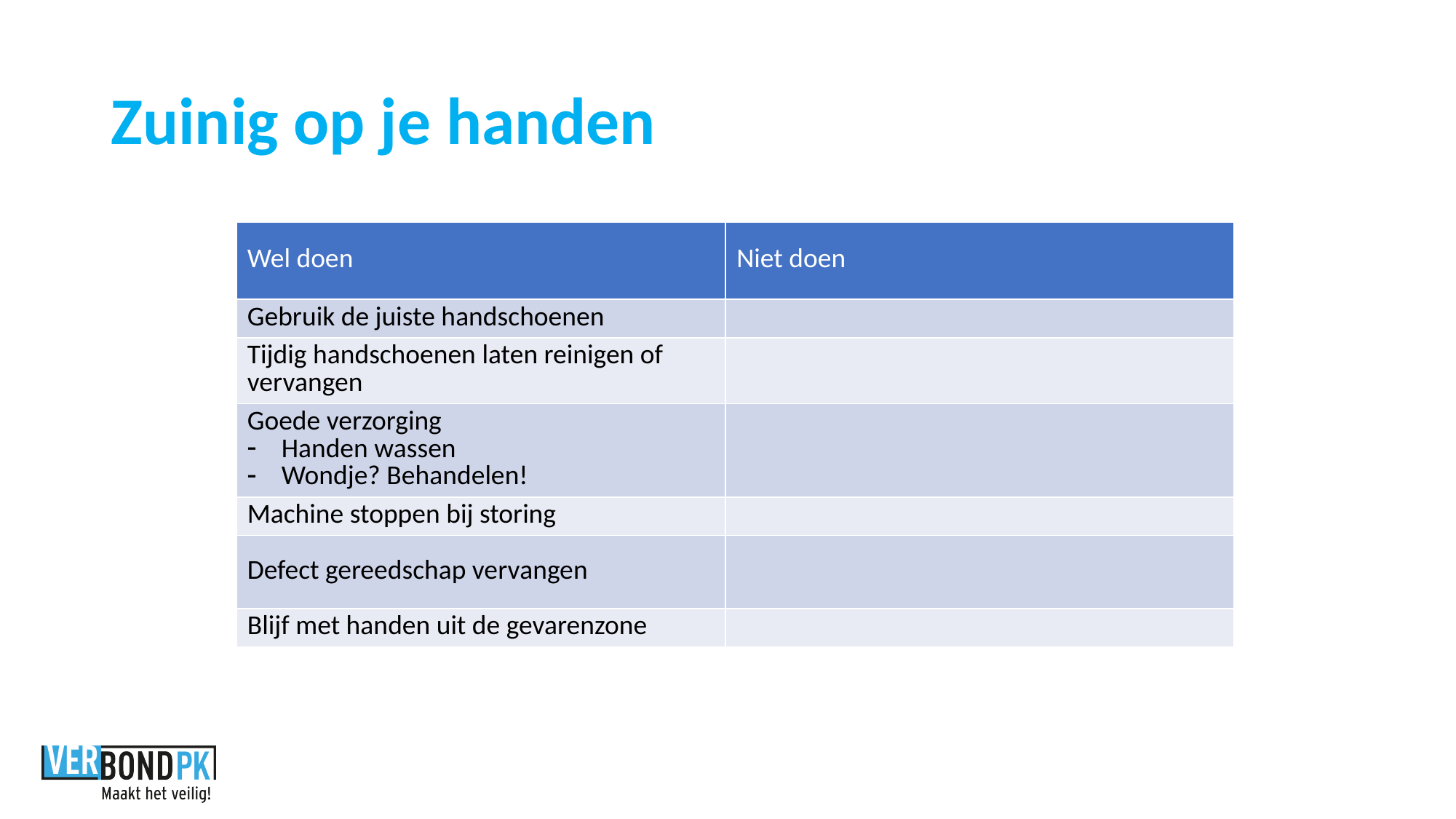

# Zuinig op je handen
| Wel doen | Niet doen |
| --- | --- |
| Gebruik de juiste handschoenen | Handschoenen bij draaiende delen |
| Tijdig handschoenen laten reinigen of vervangen | Verkeerde zuinigheid |
| Goede verzorging Handen wassen Wondje? Behandelen! | Huidcontact met chemicaliën |
| Machine stoppen bij storing | Na-grijpen in draaiende machine |
| Defect gereedschap vervangen | Versleten gereedschap laten liggen – dit is een risico voor collega’s |
| Blijf met handen uit de gevarenzone | Aanwijzen waar het ooit misging |
| Wel doen | Niet doen |
| --- | --- |
| Gebruik de juiste handschoenen |  |
| Tijdig handschoenen laten reinigen of vervangen |  |
| Goede verzorging Handen wassen Wondje? Behandelen! |  |
| Machine stoppen bij storing |  |
| Defect gereedschap vervangen |  |
| Blijf met handen uit de gevarenzone |  |